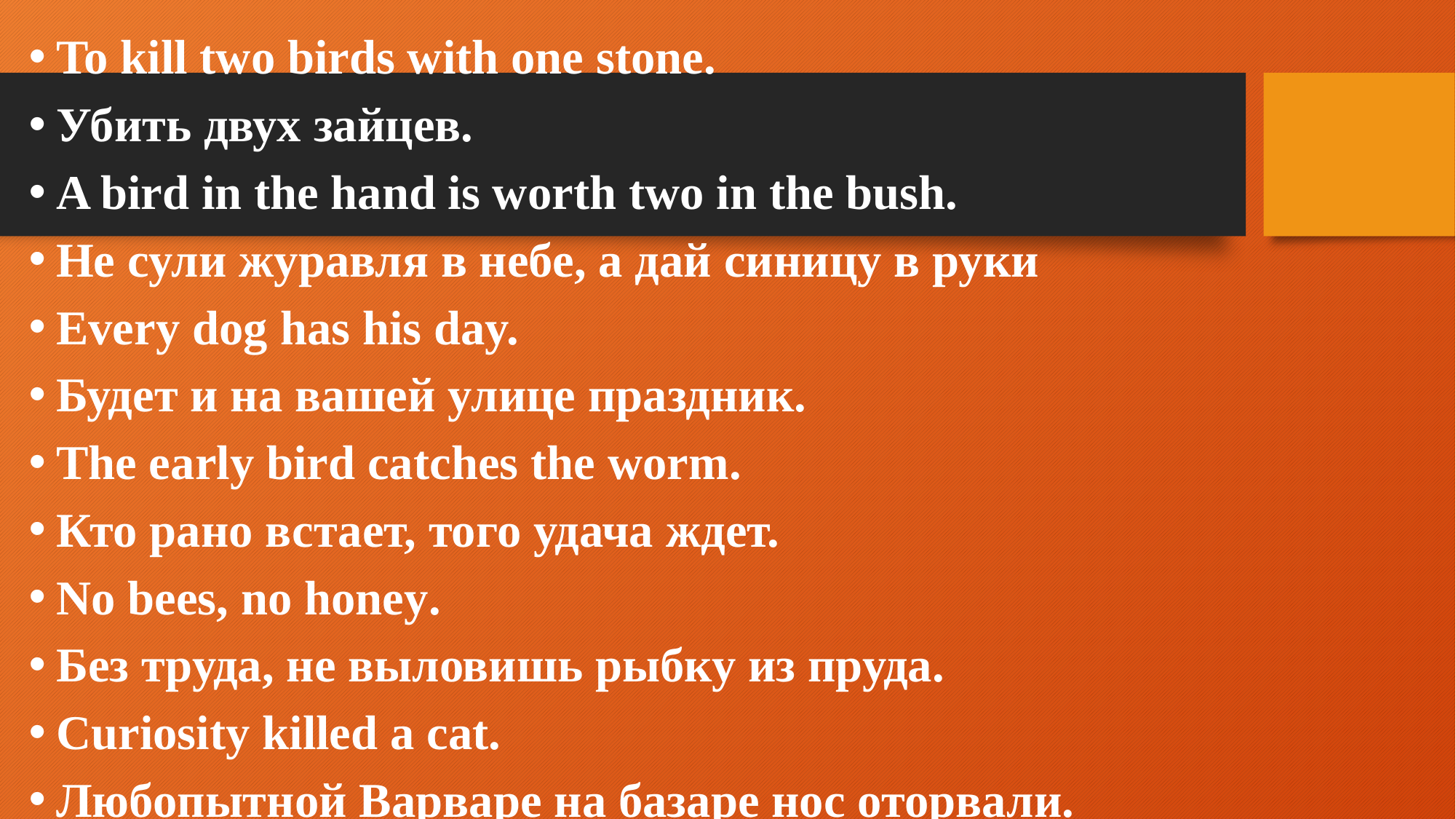

To kill two birds with one stone.
Убить двух зайцев.
A bird in the hand is worth two in the bush.
Не сули журавля в небе, а дай синицу в руки
Every dog has his day.
Будет и на вашей улице праздник.
The early bird catches the worm.
Кто рано встает, того удача ждет.
No bees, no honey.
Без труда, не выловишь рыбку из пруда.
Curiosity killed a cat.
Любопытной Варваре на базаре нос оторвали.

#